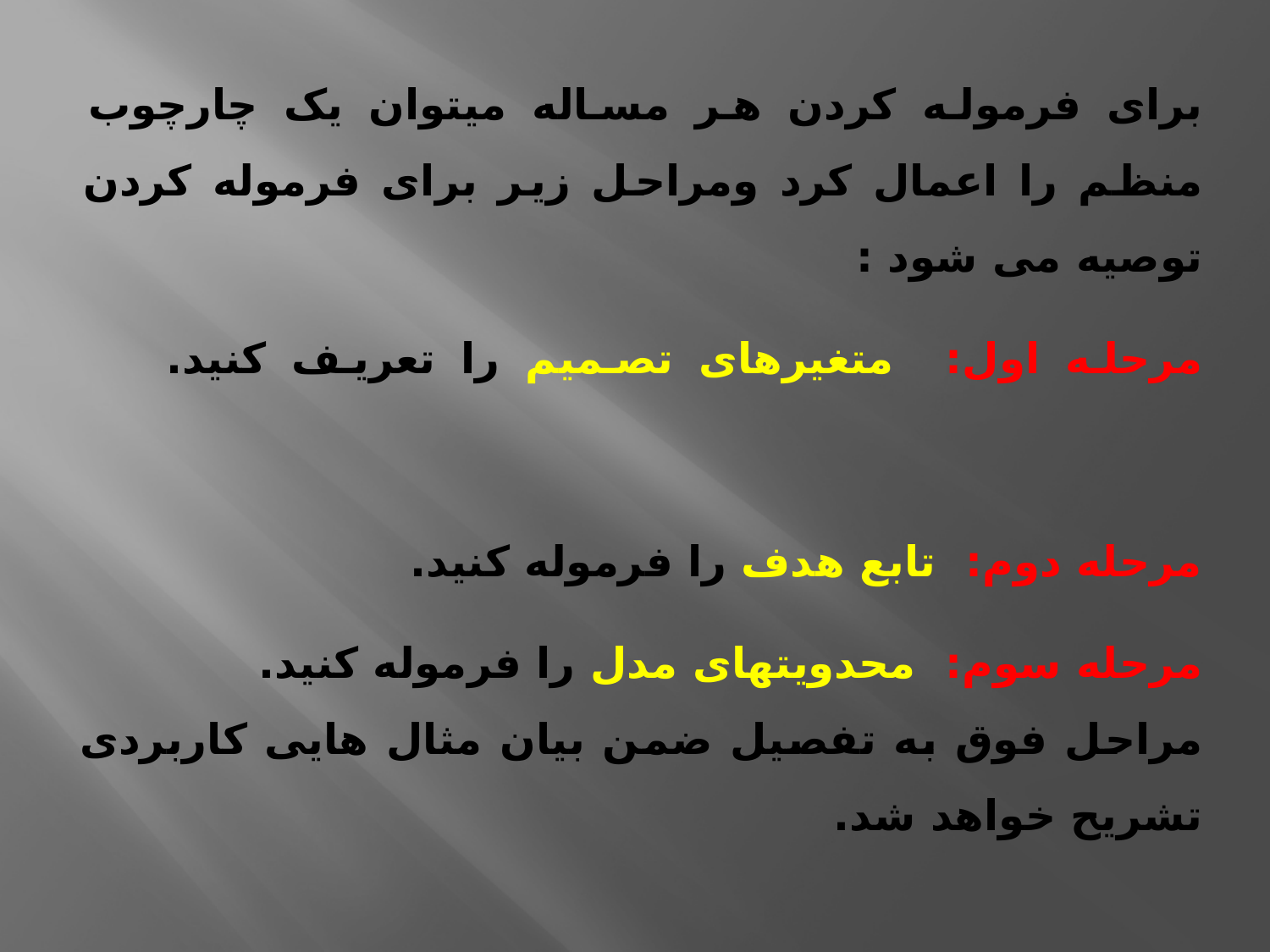

برای فرموله کردن هر مساله میتوان یک چارچوب منظم را اعمال کرد ومراحل زیر برای فرموله کردن توصیه می شود :
مرحله اول:  متغیرهای تصمیم را تعریف کنید.
مرحله دوم:  تابع هدف را فرموله کنید.
مرحله سوم:  محدویتهای مدل را فرموله کنید.
مراحل فوق به تفصیل ضمن بیان مثال هایی کاربردی تشریح خواهد شد.